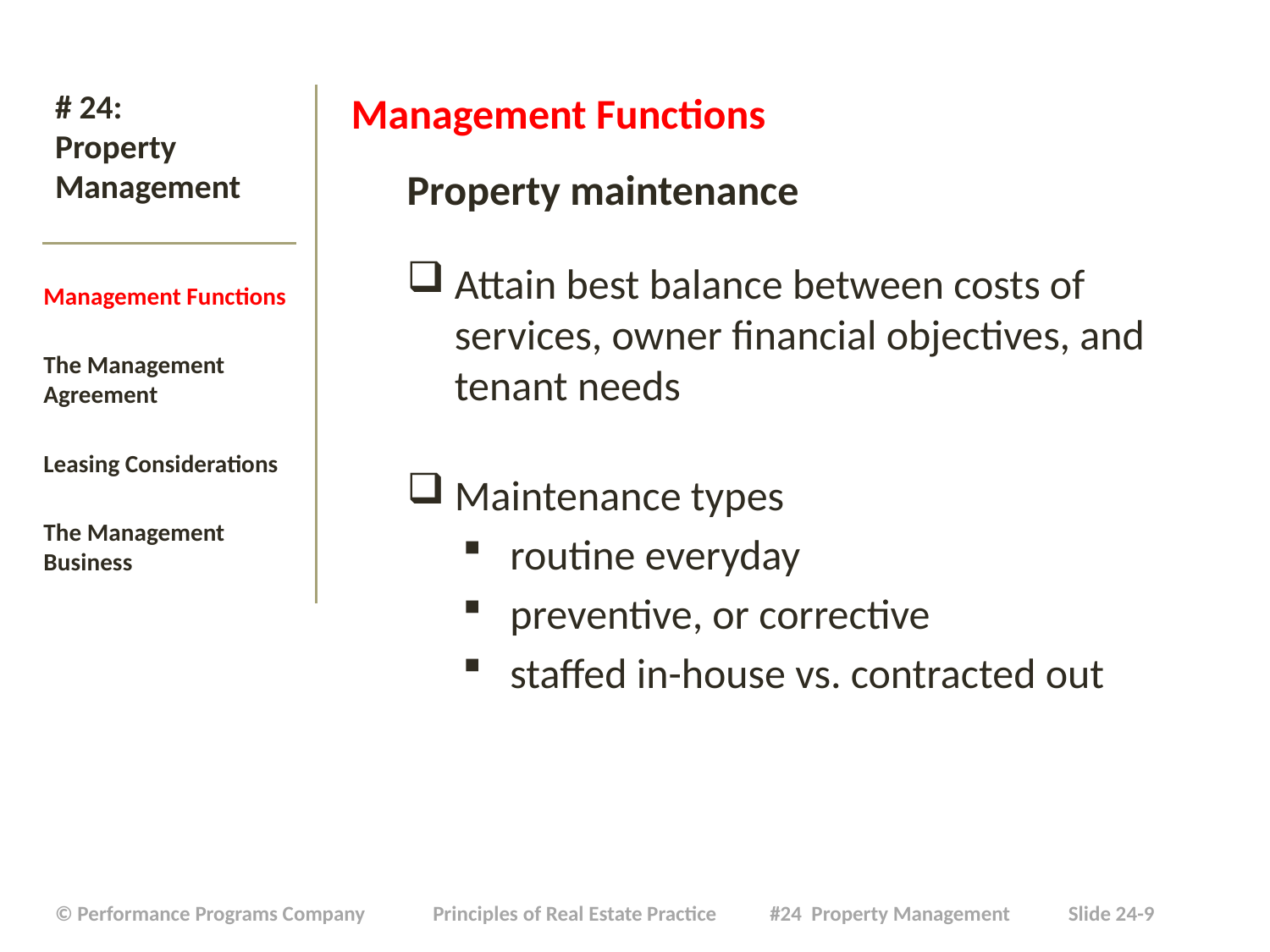

Management Functions

Property maintenance

Attain best balance between costs of services, owner financial objectives, and tenant needs
Maintenance types
routine everyday
preventive, or corrective
staffed in-house vs. contracted out

# # 24: Property Management

Management Functions

The Management Agreement

Leasing Considerations

The Management Business

| © Performance Programs Company Principles of Real Estate Practice #24 Property Management Slide 24-9 |
| --- |